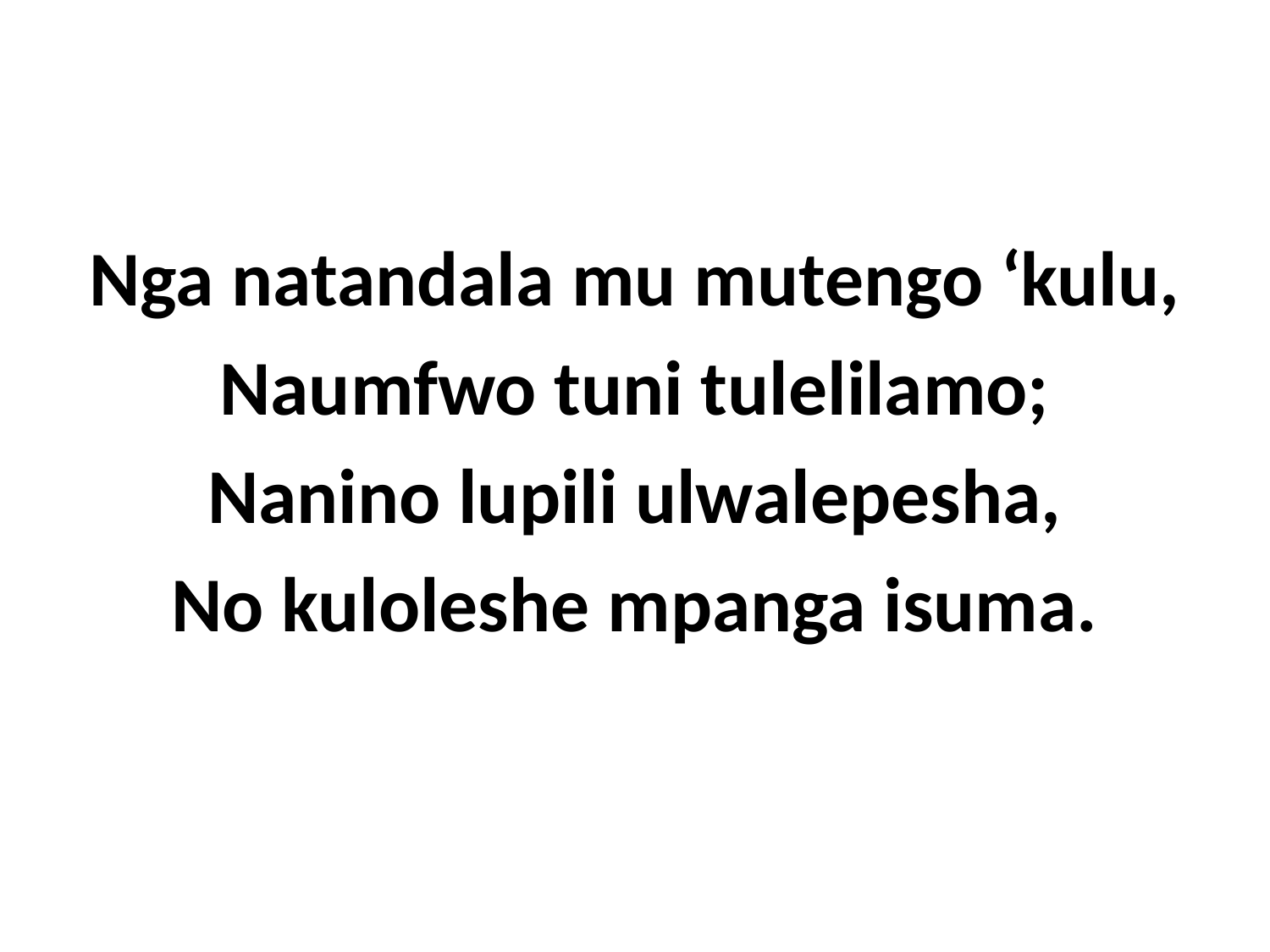

Nga natandala mu mutengo ‘kulu,
Naumfwo tuni tulelilamo;
Nanino lupili ulwalepesha,
No kuloleshe mpanga isuma.